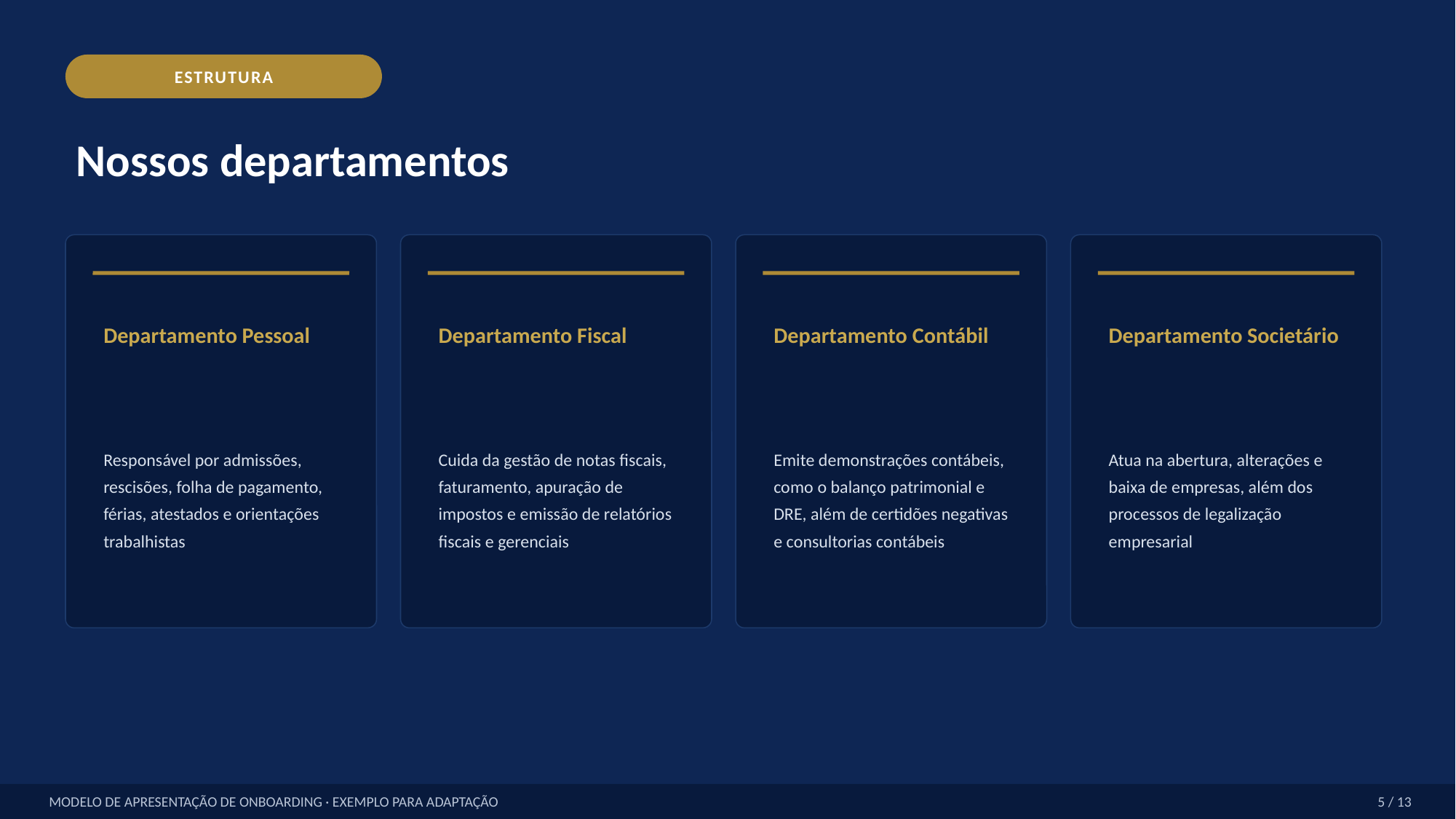

ESTRUTURA
Nossos departamentos

Departamento Pessoal
Departamento Fiscal
Departamento Contábil
Departamento Societário
Responsável por admissões, rescisões, folha de pagamento, férias, atestados e orientações trabalhistas
Cuida da gestão de notas fiscais, faturamento, apuração de impostos e emissão de relatórios fiscais e gerenciais
Emite demonstrações contábeis, como o balanço patrimonial e DRE, além de certidões negativas e consultorias contábeis
Atua na abertura, alterações e baixa de empresas, além dos processos de legalização empresarial

MODELO DE APRESENTAÇÃO DE ONBOARDING · EXEMPLO PARA ADAPTAÇÃO
5 / 13